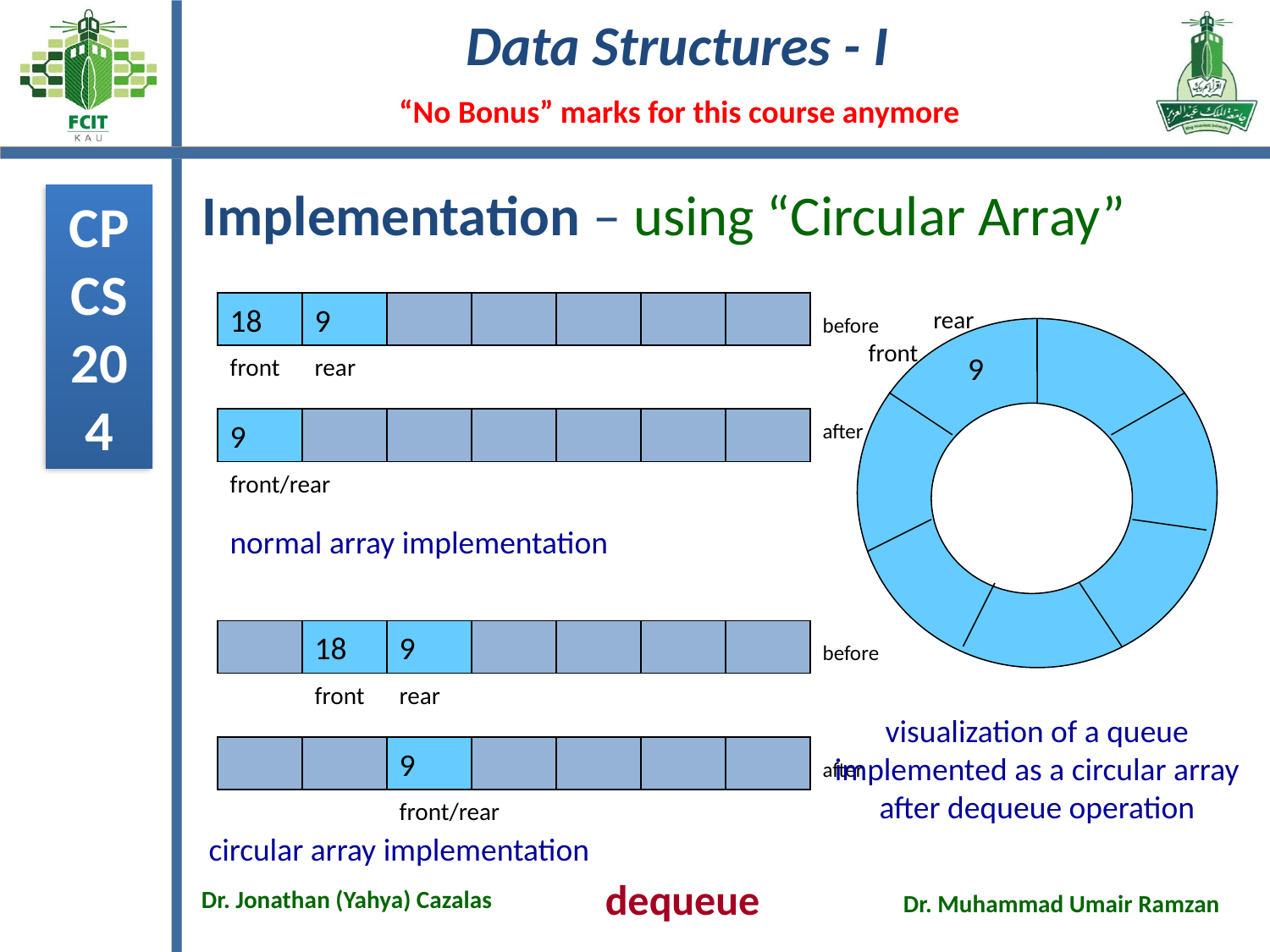

#
Implementation – using “Circular Array”

rear

front
visualization of a queue
implemented as a circular array
after dequeue operation
18
9

front
rear
before
normal array implementation

9
9

after
front/rear

18
9

before
front
rear
circular array implementation

9

after
front/rear
dequeue